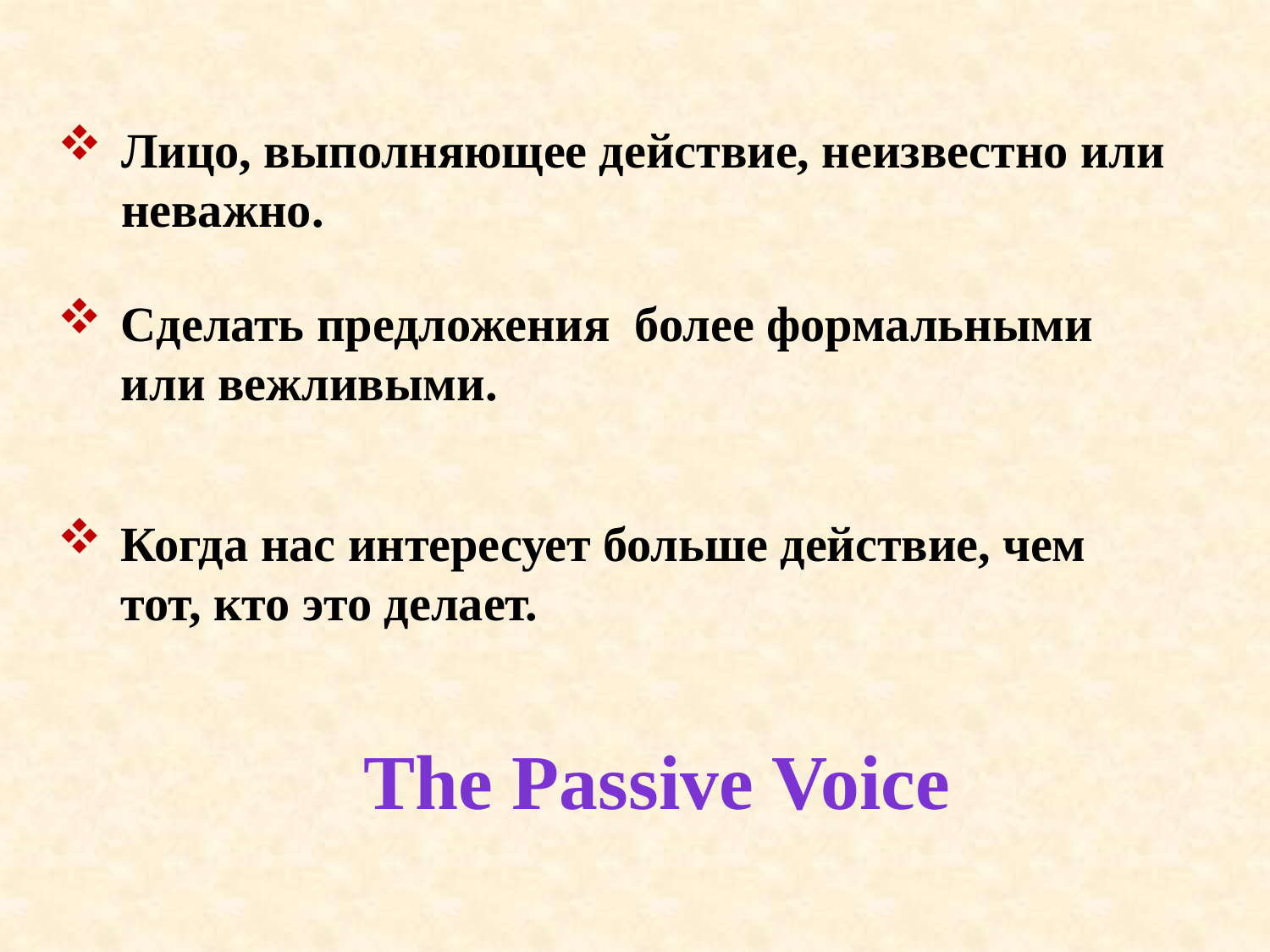

# Лицо, выполняющее действие, неизвестно или неважно.
Сделать предложения  более формальными или вежливыми.
Когда нас интересует больше действие, чем тот, кто это делает.
The Passive Voice